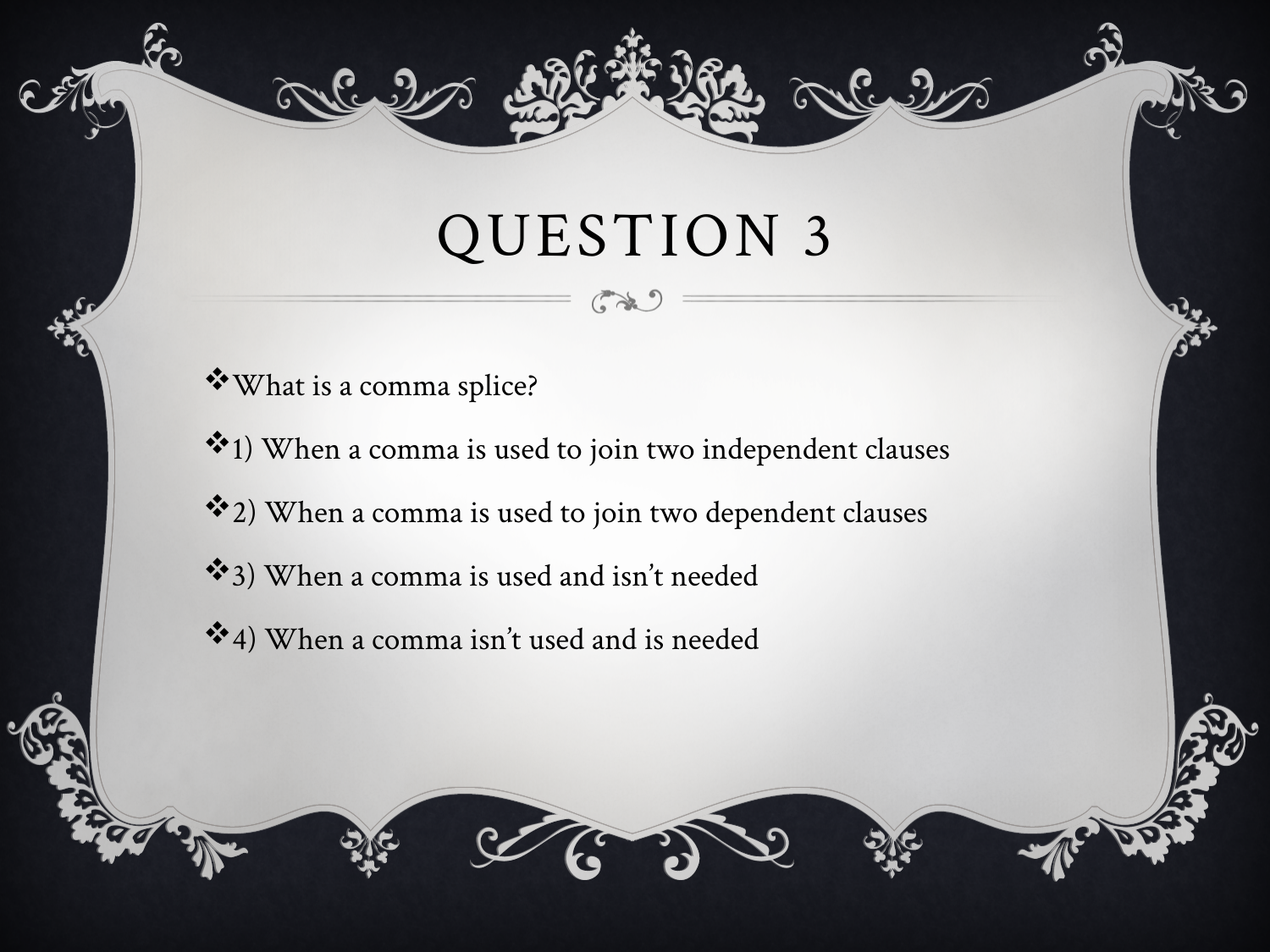

# Question 3
What is a comma splice?
1) When a comma is used to join two independent clauses
2) When a comma is used to join two dependent clauses
3) When a comma is used and isn’t needed
4) When a comma isn’t used and is needed